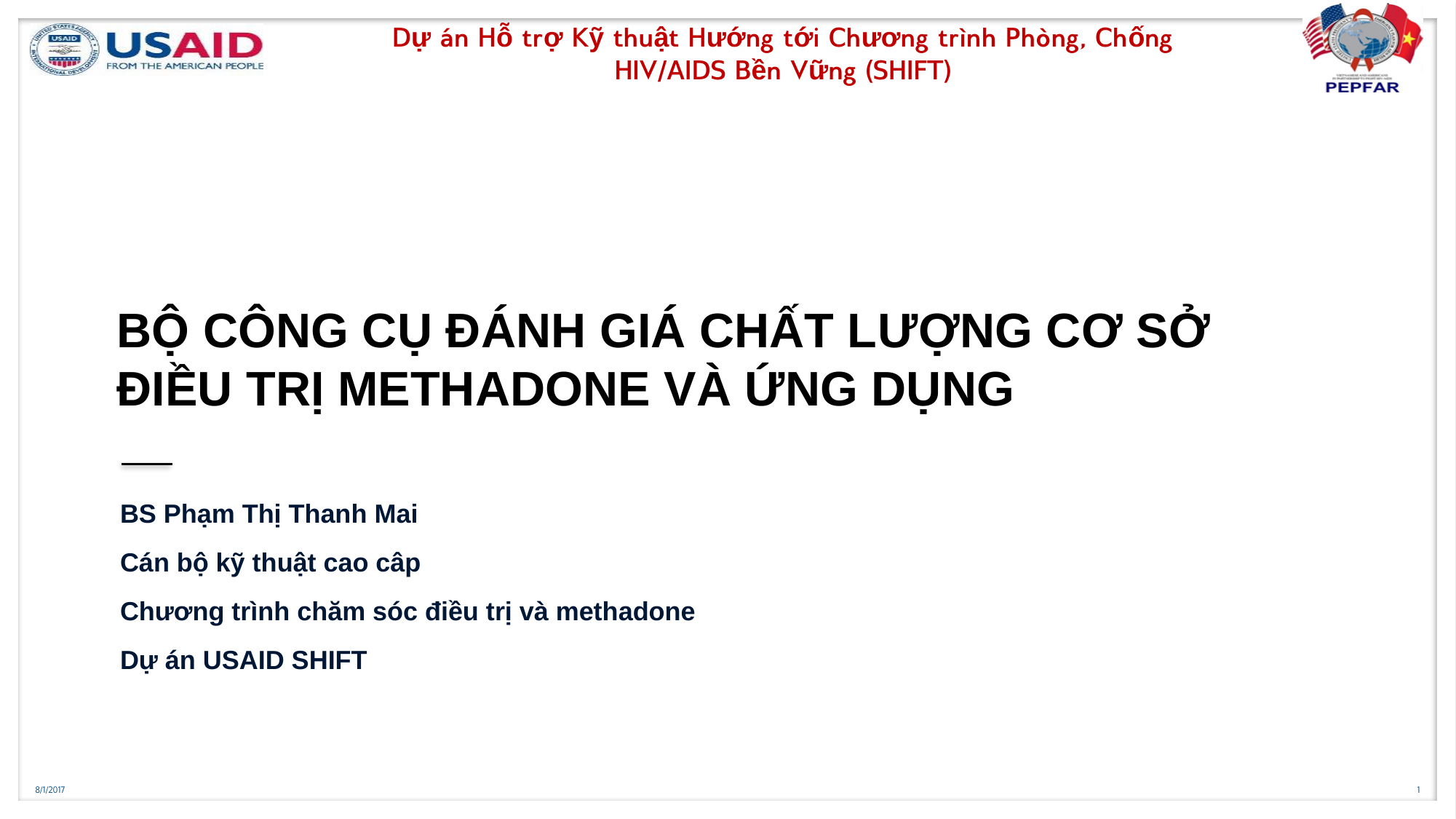

# BỘ CÔNG CỤ ĐÁNH GIÁ CHẤT LƯỢNG CƠ SỞ ĐIỀU TRỊ METHADONE VÀ ỨNG DỤNG
BS Phạm Thị Thanh Mai
Cán bộ kỹ thuật cao câp
Chương trình chăm sóc điều trị và methadone
Dự án USAID SHIFT
8/1/2017
1